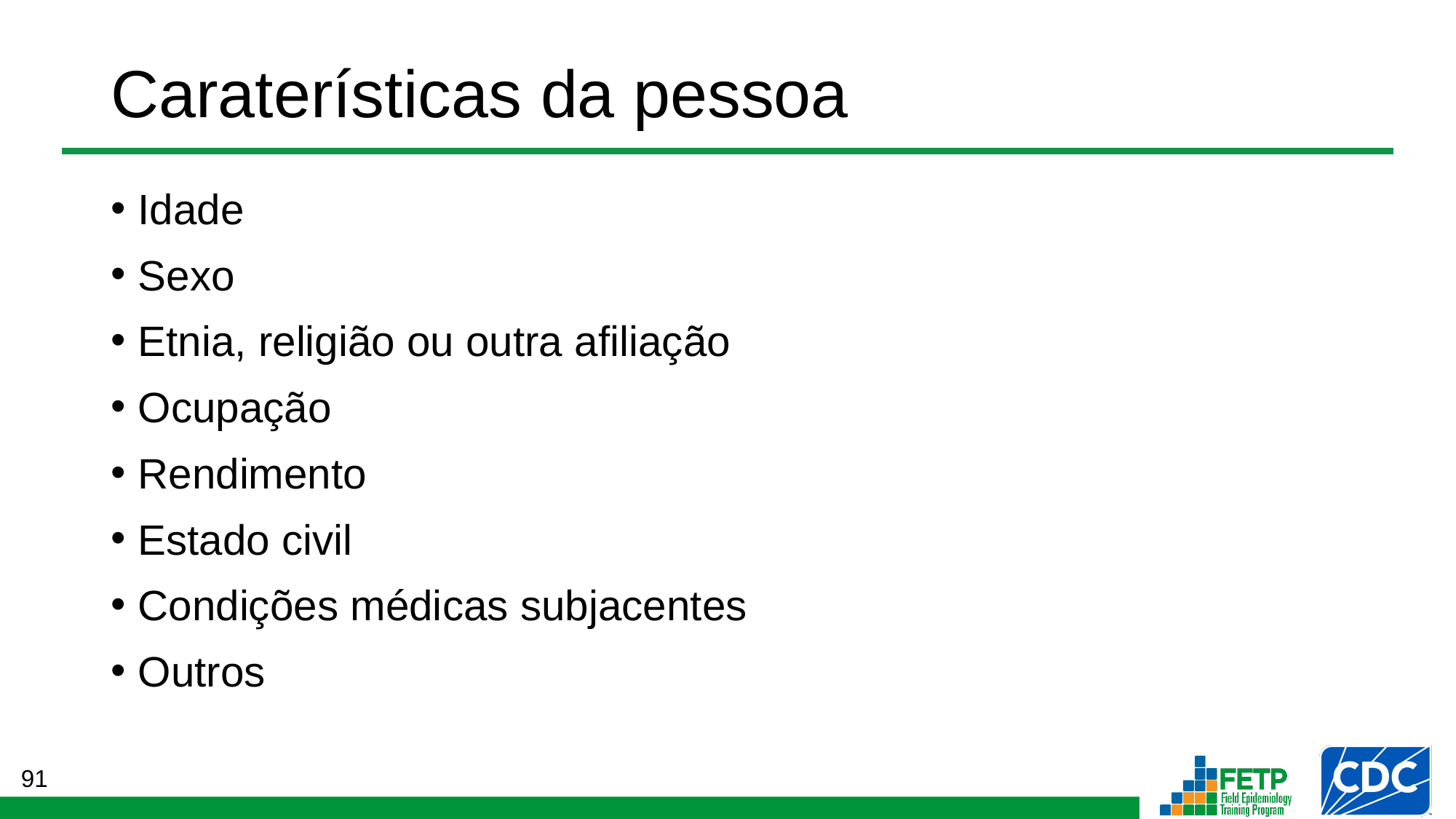

# Caraterísticas da pessoa
Idade
Sexo
Etnia, religião ou outra afiliação
Ocupação
Rendimento
Estado civil
Condições médicas subjacentes
Outros